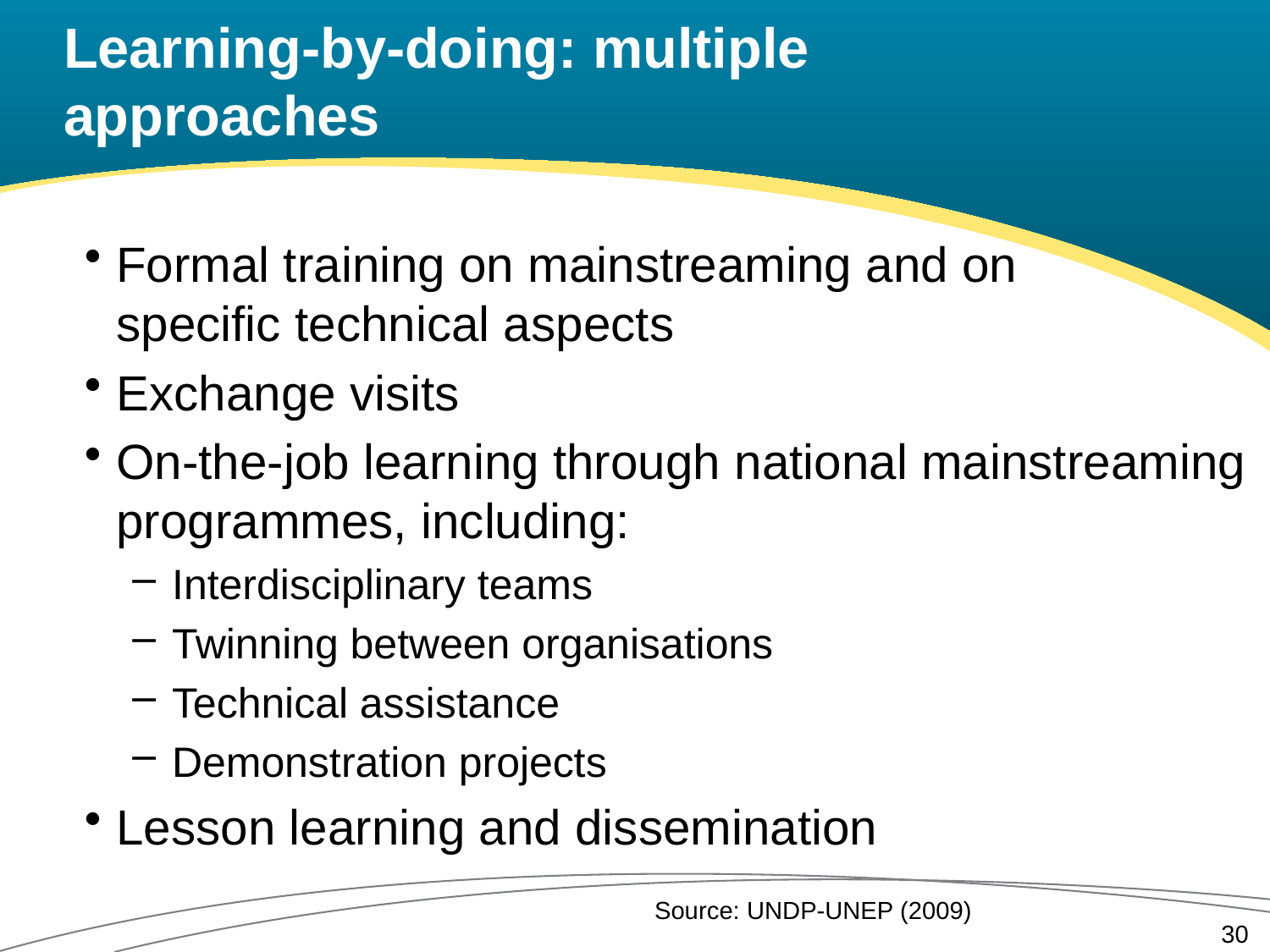

# Learning-by-doing: multiple approaches
Formal training on mainstreaming and on
specific technical aspects
Exchange visits
On-the-job learning through national mainstreaming programmes, including:
Interdisciplinary teams
Twinning between organisations
Technical assistance
Demonstration projects
Lesson learning and dissemination

Source: UNDP-UNEP (2009)
30